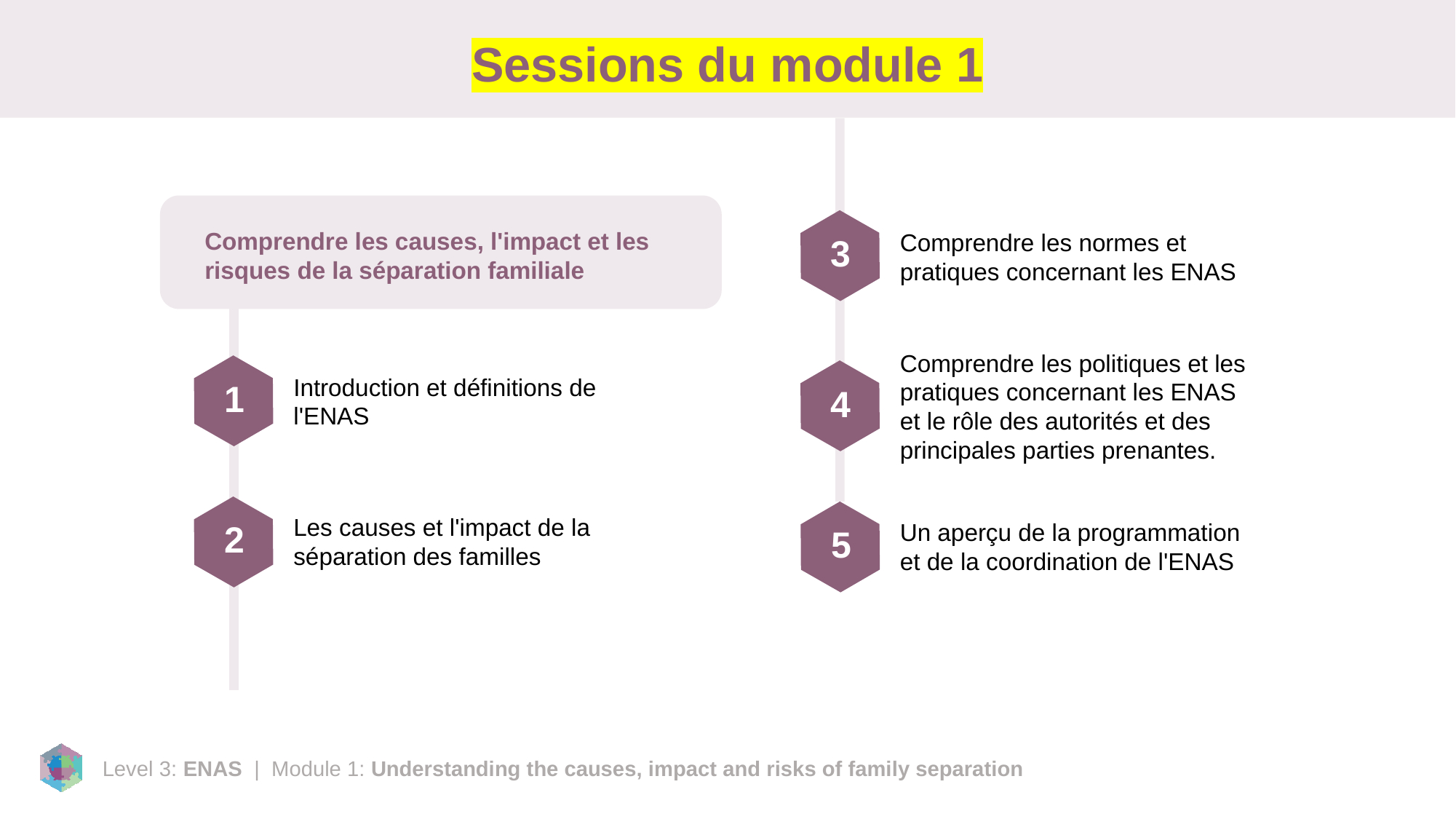

# Sessions du module 1

Comprendre les causes, l'impact et les risques de la séparation familiale
Comprendre les normes et pratiques concernant les ENAS
3
Comprendre les politiques et les pratiques concernant les ENAS et le rôle des autorités et des principales parties prenantes.

Introduction et définitions de l'ENAS

1
4

Les causes et l'impact de la séparation des familles

2
Un aperçu de la programmation et de la coordination de l'ENAS
5